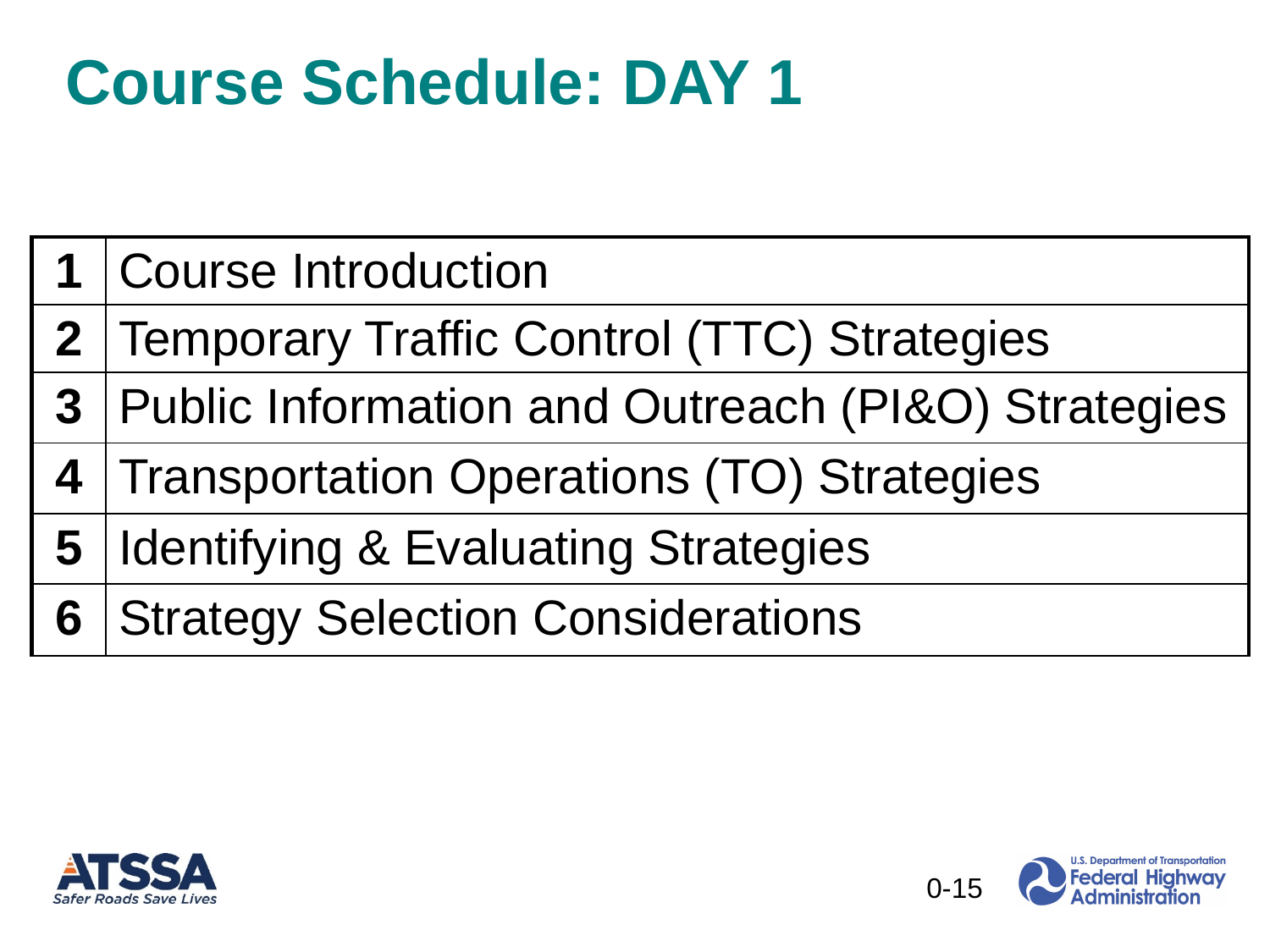

# Course Schedule: DAY 1
| 1 | Course Introduction |
| --- | --- |
| 2 | Temporary Traffic Control (TTC) Strategies |
| 3 | Public Information and Outreach (PI&O) Strategies |
| 4 | Transportation Operations (TO) Strategies |
| 5 | Identifying & Evaluating Strategies |
| 6 | Strategy Selection Considerations |